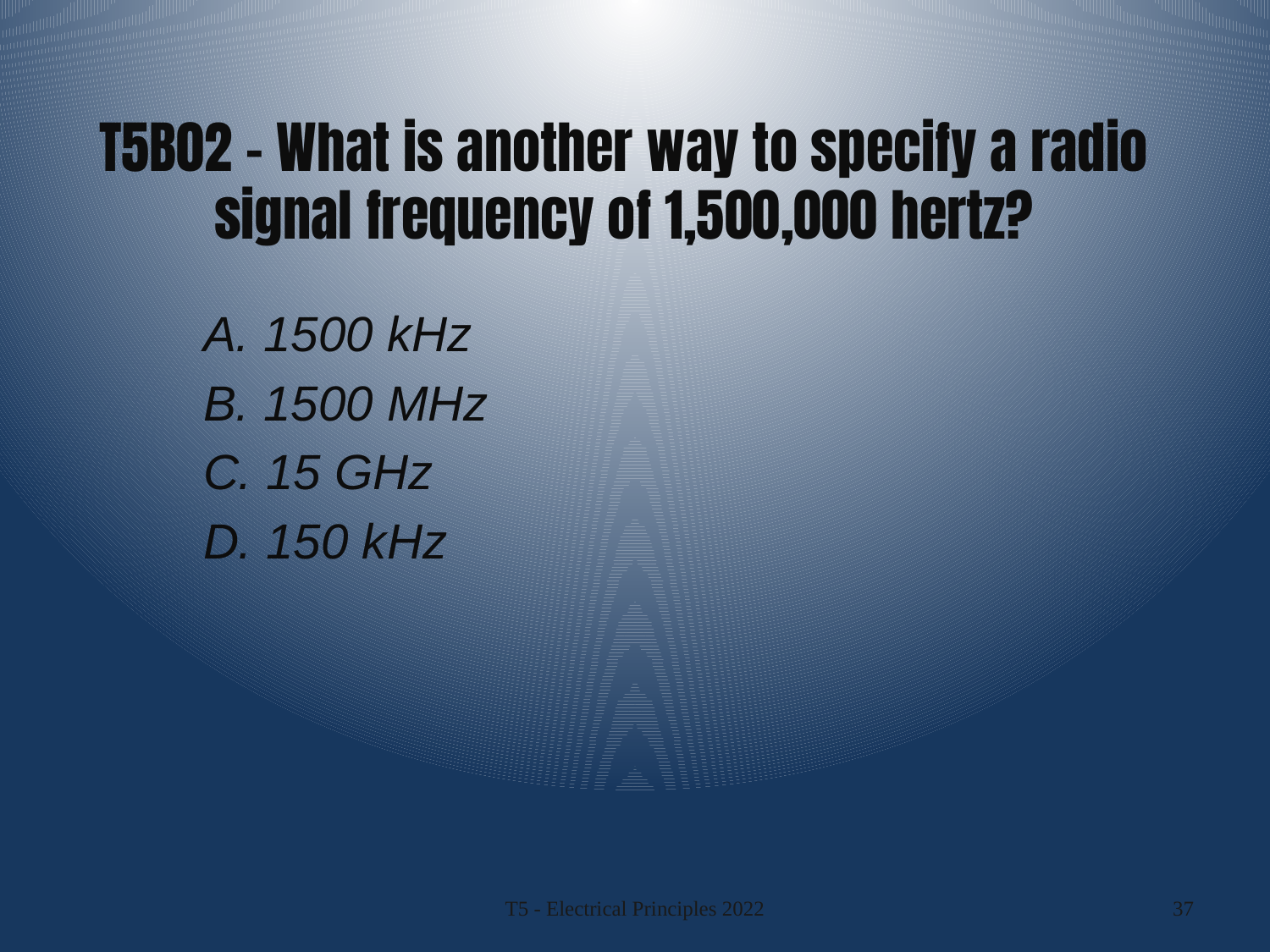

# T5B02 - What is another way to specify a radio signal frequency of 1,500,000 hertz?
A. 1500 kHz
B. 1500 MHz
C. 15 GHz
D. 150 kHz

T5 - Electrical Principles 2022
37